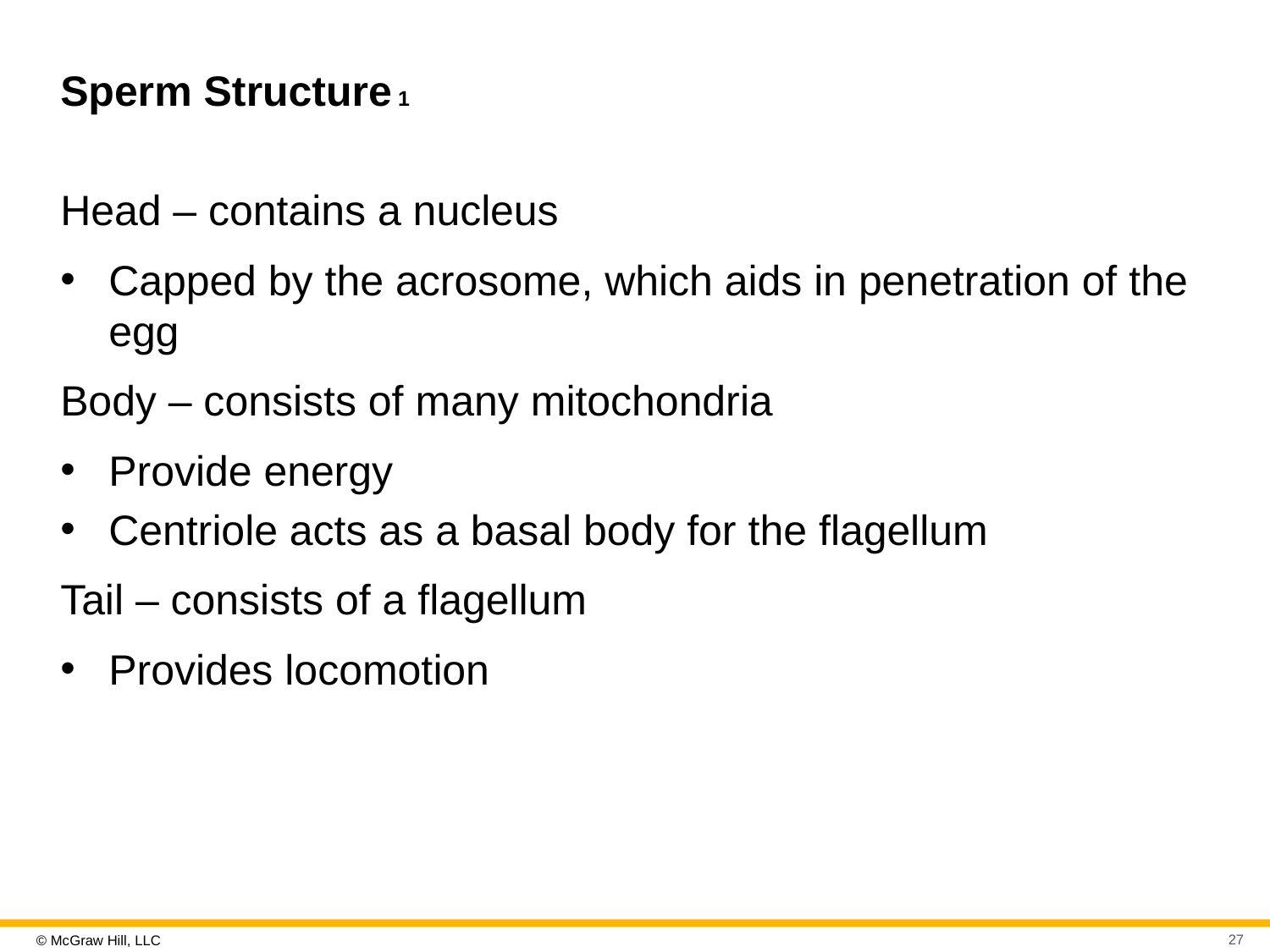

# Sperm Structure 1
Head – contains a nucleus
Capped by the acrosome, which aids in penetration of the egg
Body – consists of many mitochondria
Provide energy
Centriole acts as a basal body for the flagellum
Tail – consists of a flagellum
Provides locomotion
27